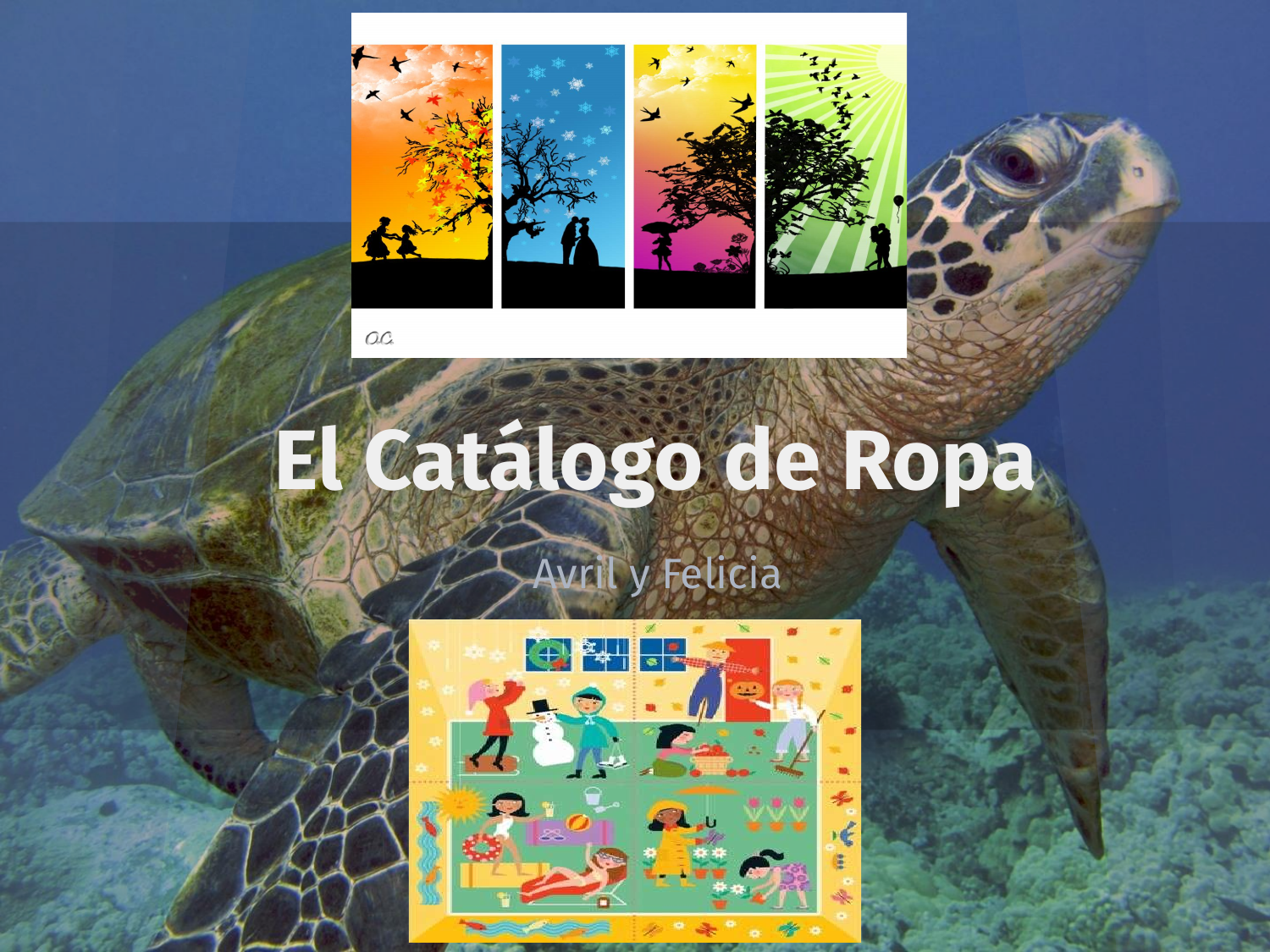

# El Catálogo de Ropa
Avril y Felicia